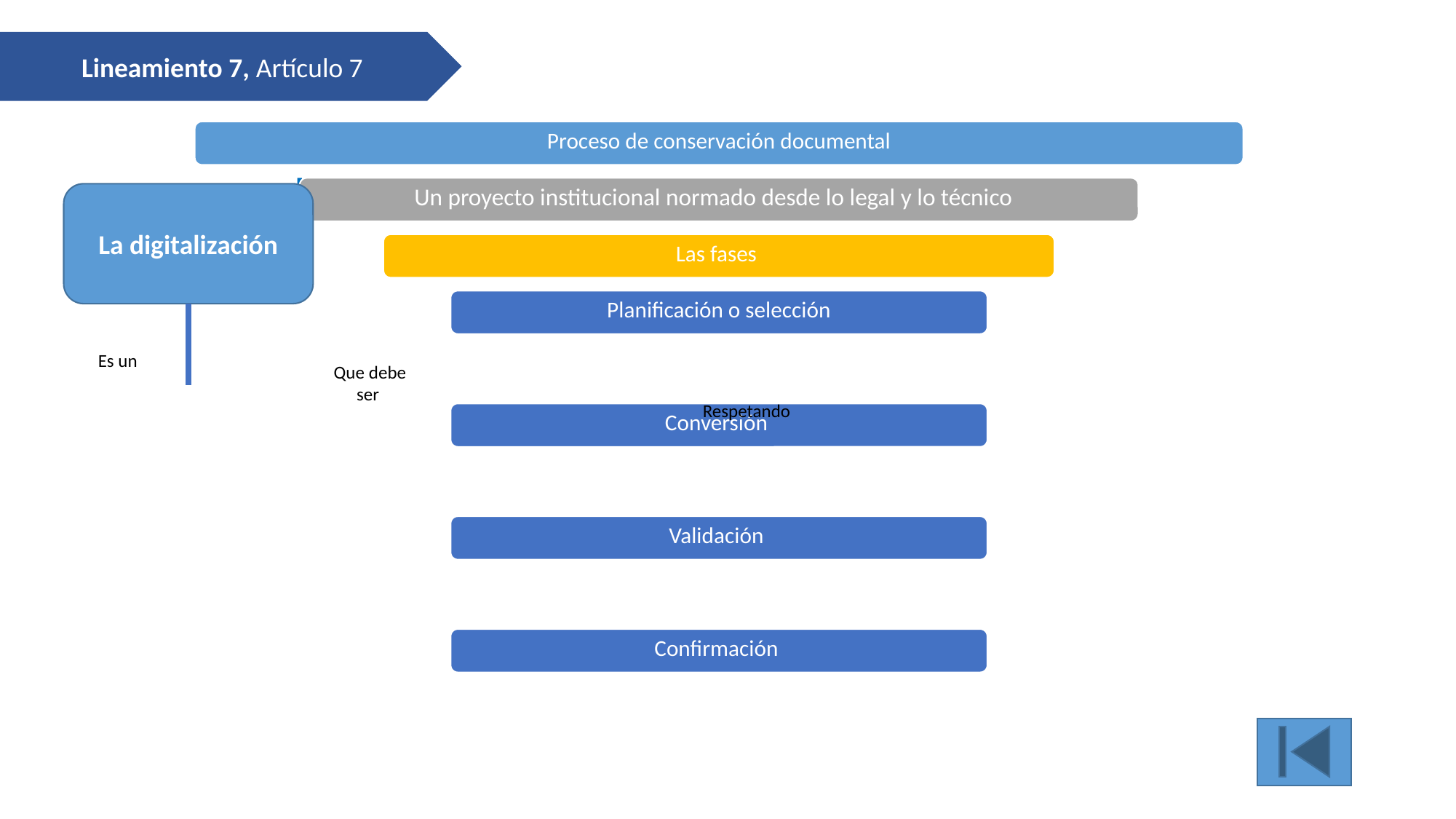

Lineamiento 7, Artículo 7
Proceso de conservación documental
Un proyecto institucional normado desde lo legal y lo técnico
Las fases
Conversión
Validación
Confirmación
Planificación o selección
La digitalización
Es un
Que debe ser
Respetando